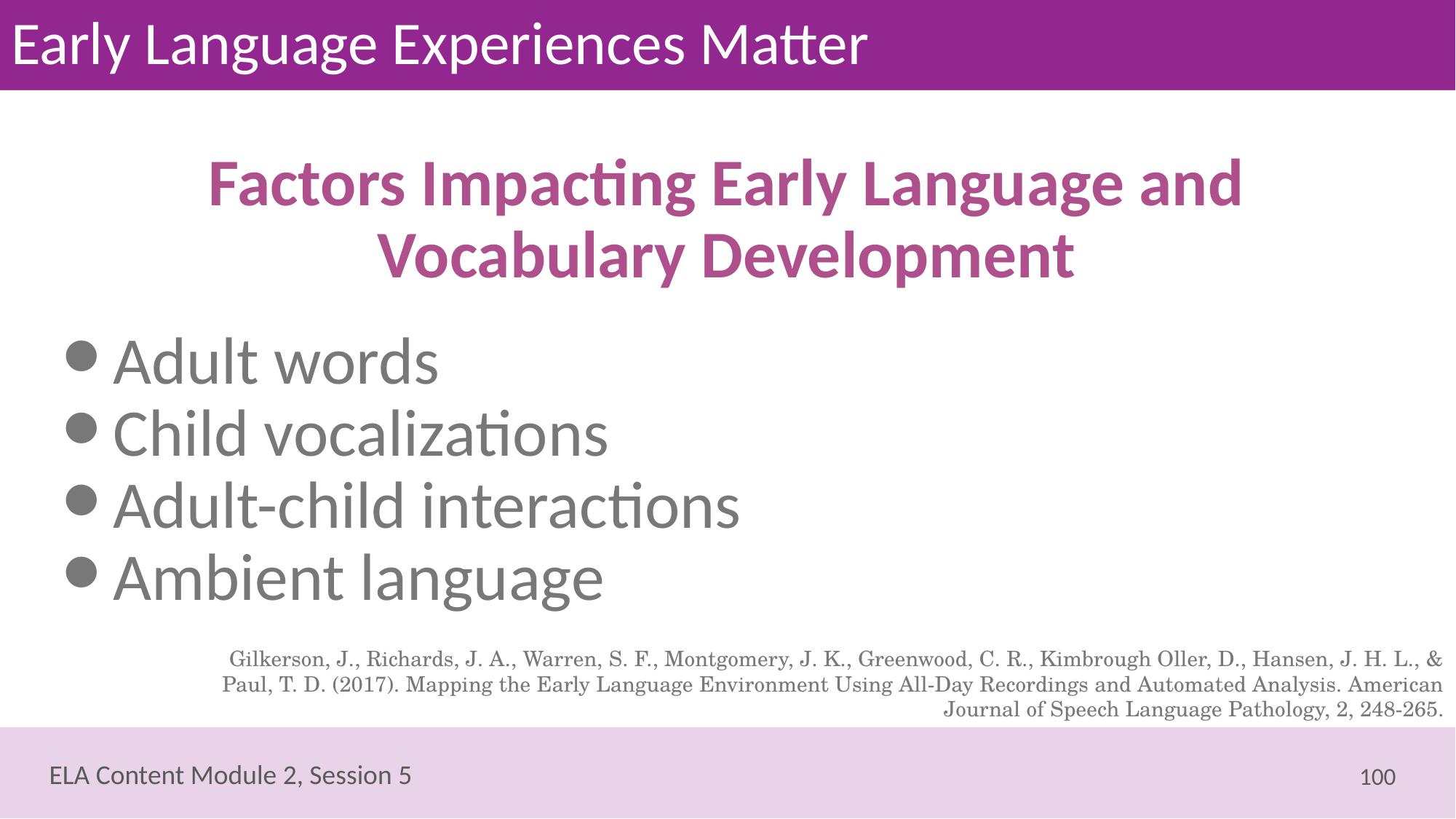

# Early Language Experiences Matter
Factors Impacting Early Language and Vocabulary Development

Adult words
Child vocalizations
Adult-child interactions
Ambient language

Gilkerson, J., Richards, J. A., Warren, S. F., Montgomery, J. K., Greenwood, C. R., Kimbrough Oller, D., Hansen, J. H. L., & Paul, T. D. (2017). Mapping the Early Language Environment Using All-Day Recordings and Automated Analysis. American Journal of Speech Language Pathology, 2, 248-265.
100